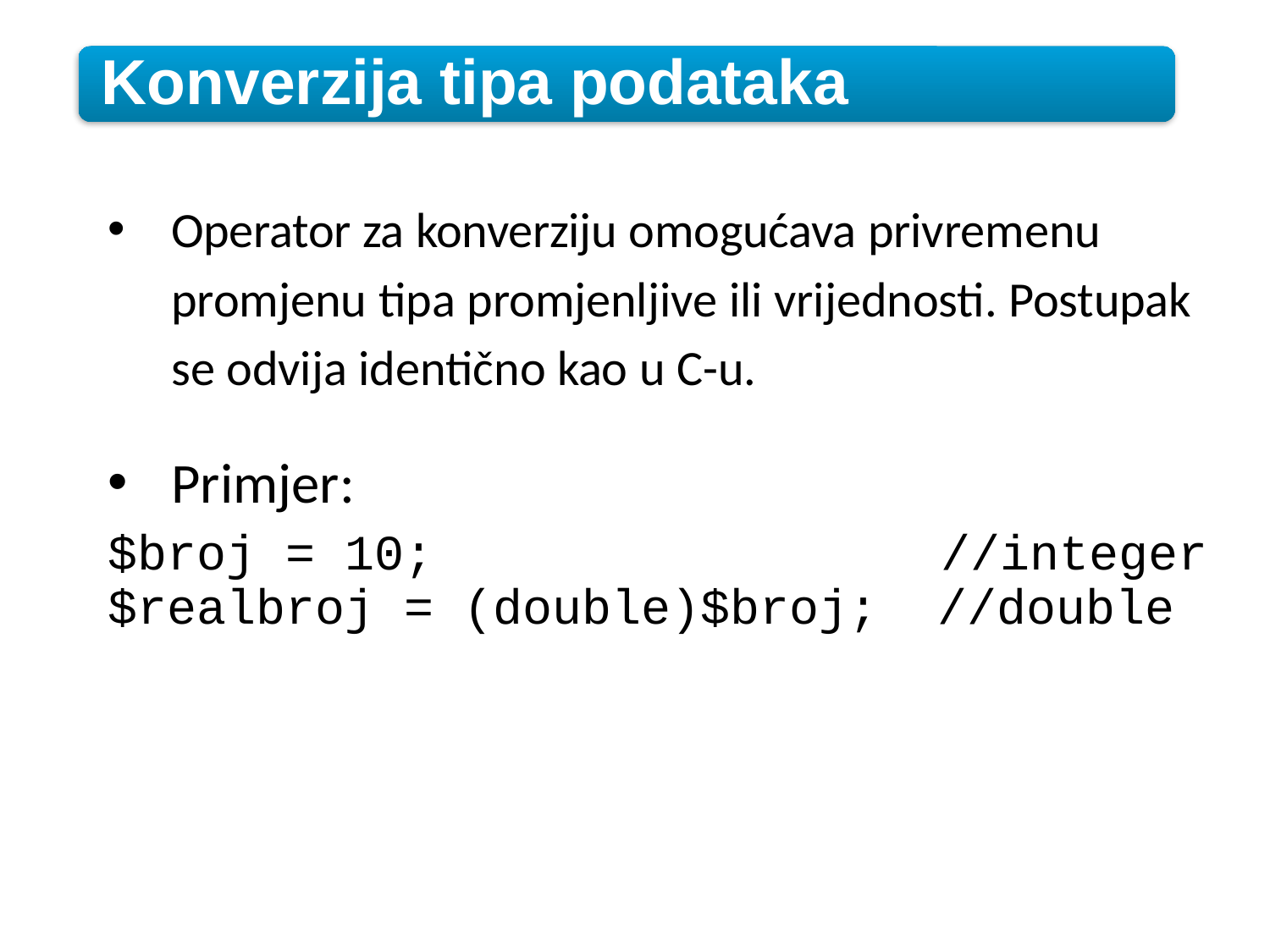

Konverzija tipa podataka
Operator za konverziju omogućava privremenu promjenu tipa promjenljive ili vrijednosti. Postupak se odvija identično kao u C-u.
Primjer:
$broj = 10;
//integer
$realbroj = (double)$broj; //double